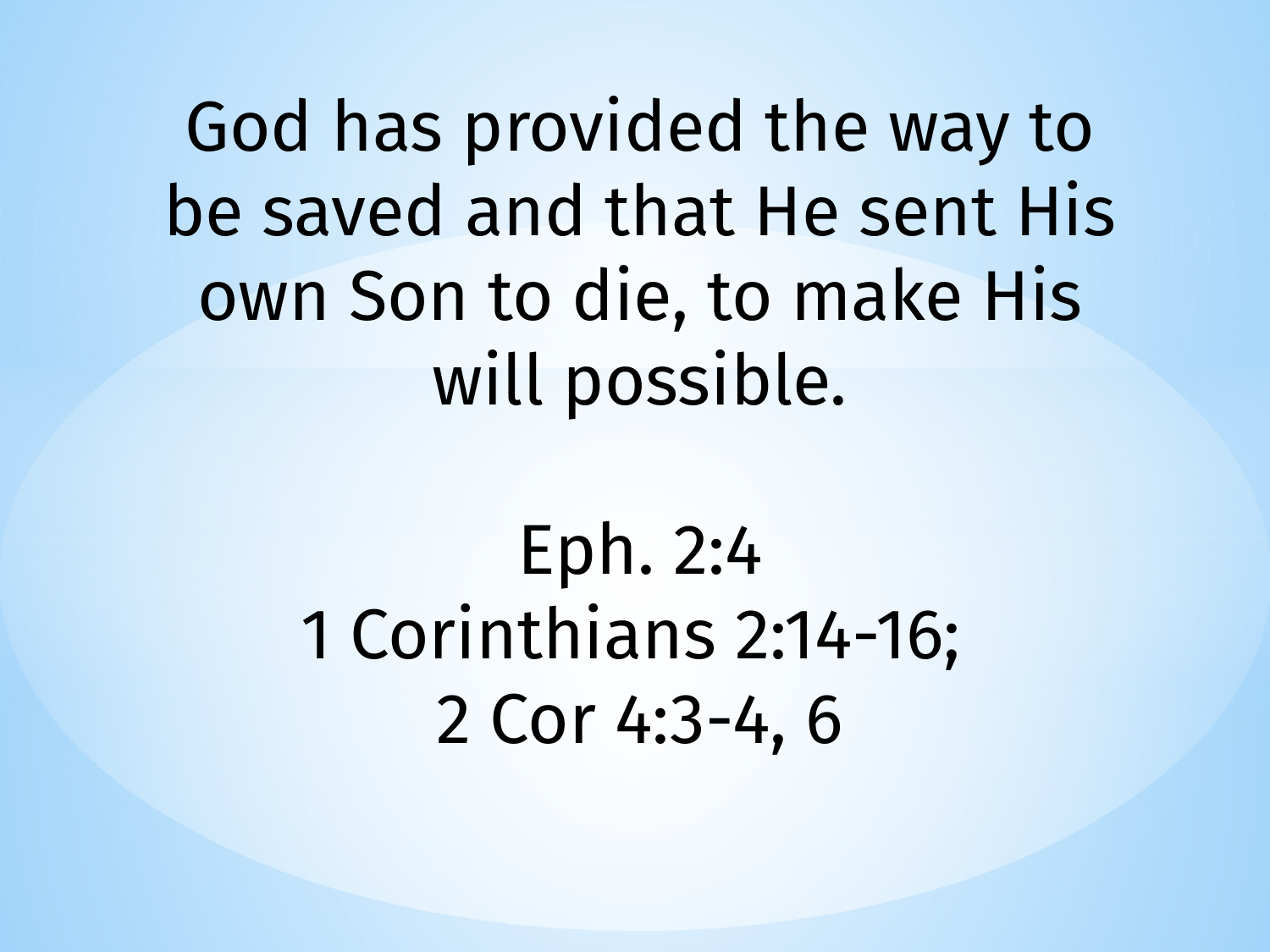

God has provided the way to be saved and that He sent His own Son to die, to make His will possible.

Eph. 2:4
1 Corinthians 2:14-16;
2 Cor 4:3-4, 6